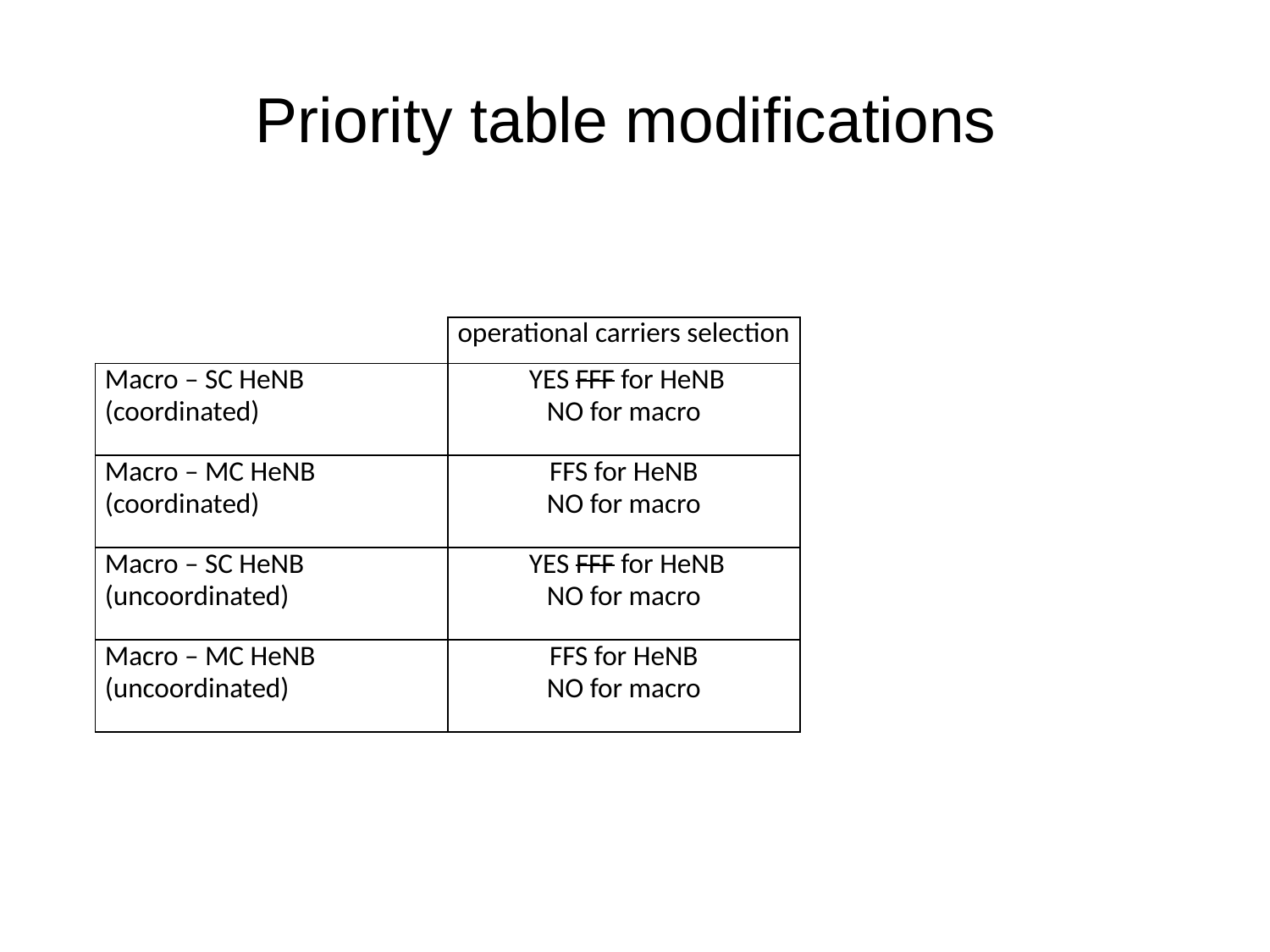

# Priority table modifications
|  | operational carriers selection |
| --- | --- |
| Macro – SC HeNB (coordinated) | YES FFF for HeNB NO for macro |
| Macro – MC HeNB (coordinated) | FFS for HeNB NO for macro |
| Macro – SC HeNB (uncoordinated) | YES FFF for HeNB NO for macro |
| Macro – MC HeNB (uncoordinated) | FFS for HeNB NO for macro |